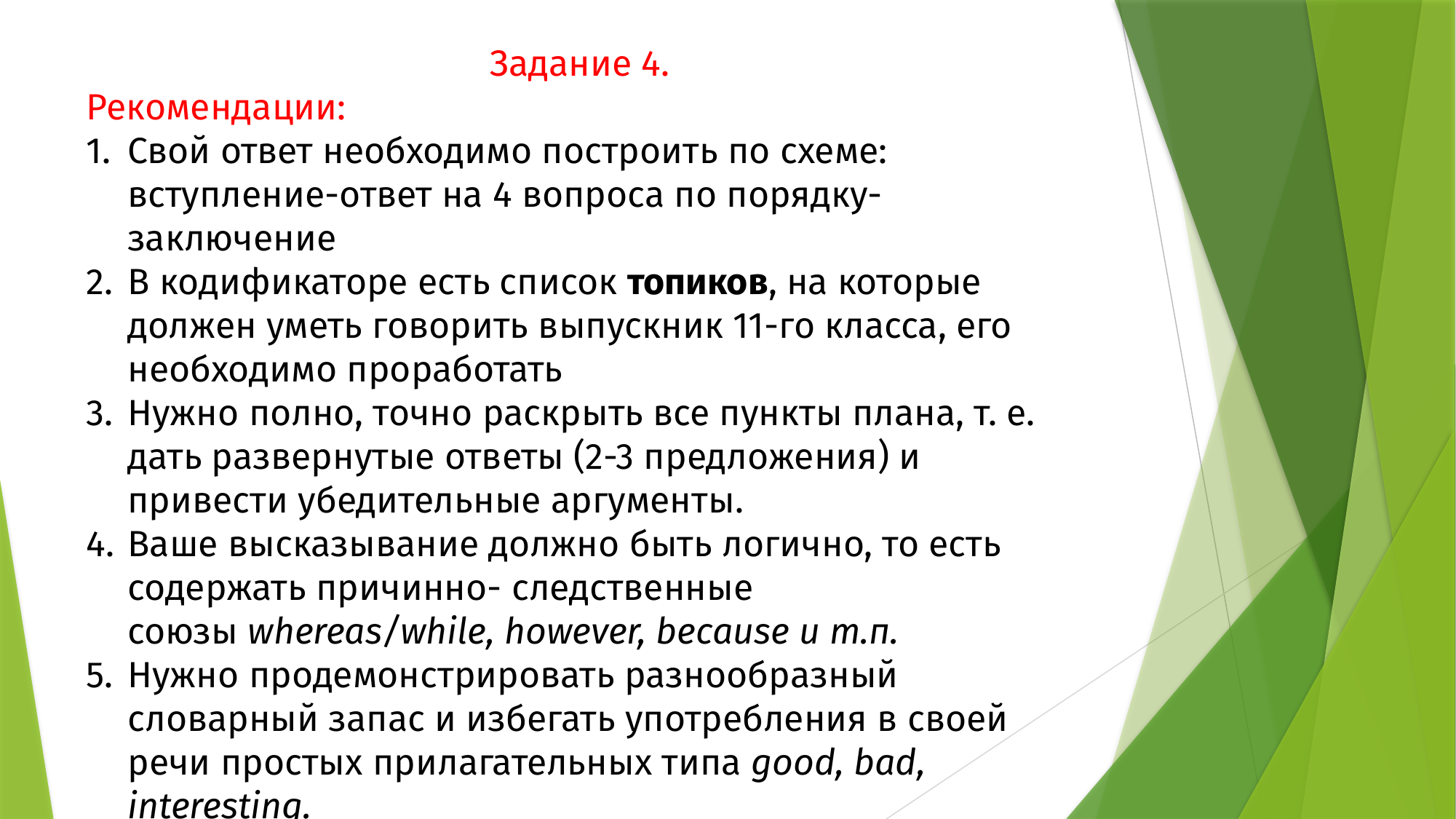

Задание 4.
Рекомендации:
Свой ответ необходимо построить по схеме: вступление-ответ на 4 вопроса по порядку- заключение
В кодификаторе есть список топиков, на которые должен уметь говорить выпускник 11-го класса, его необходимо проработать
Нужно полно, точно раскрыть все пункты плана, т. е. дать развернутые ответы (2-3 предложения) и привести убедительные аргументы.
Ваше высказывание должно быть логично, то есть содержать причинно- следственные союзы whereas/while, however, because и т.п.
Нужно продемонстрировать разнообразный словарный запас и избегать употребления в своей речи простых прилагательных типа good, bad, interesting.